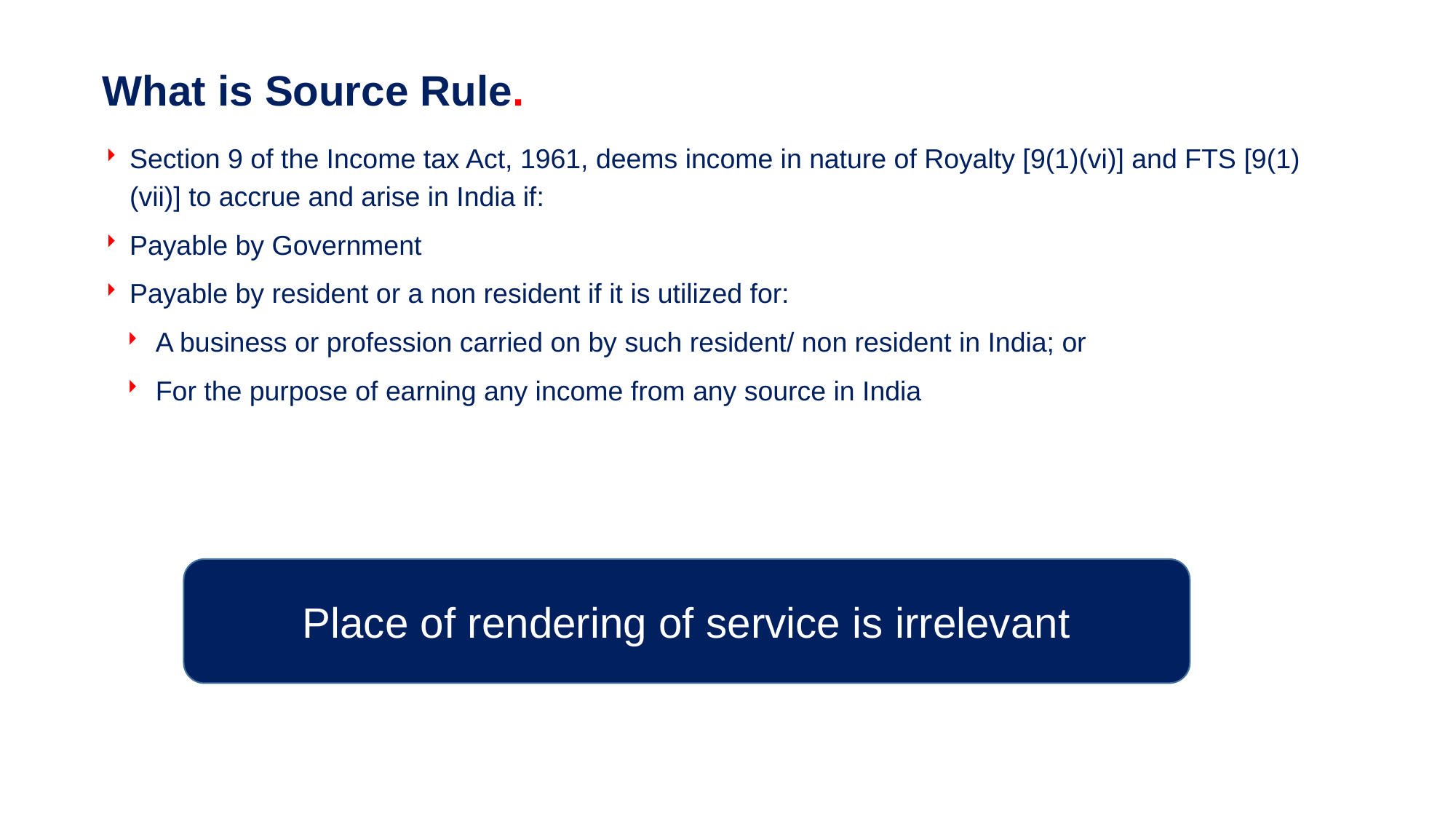

What is Source Rule.
Section 9 of the Income tax Act, 1961, deems income in nature of Royalty [9(1)(vi)] and FTS [9(1)(vii)] to accrue and arise in India if:
Payable by Government
Payable by resident or a non resident if it is utilized for:
A business or profession carried on by such resident/ non resident in India; or
For the purpose of earning any income from any source in India

Place of rendering of service is irrelevant
39